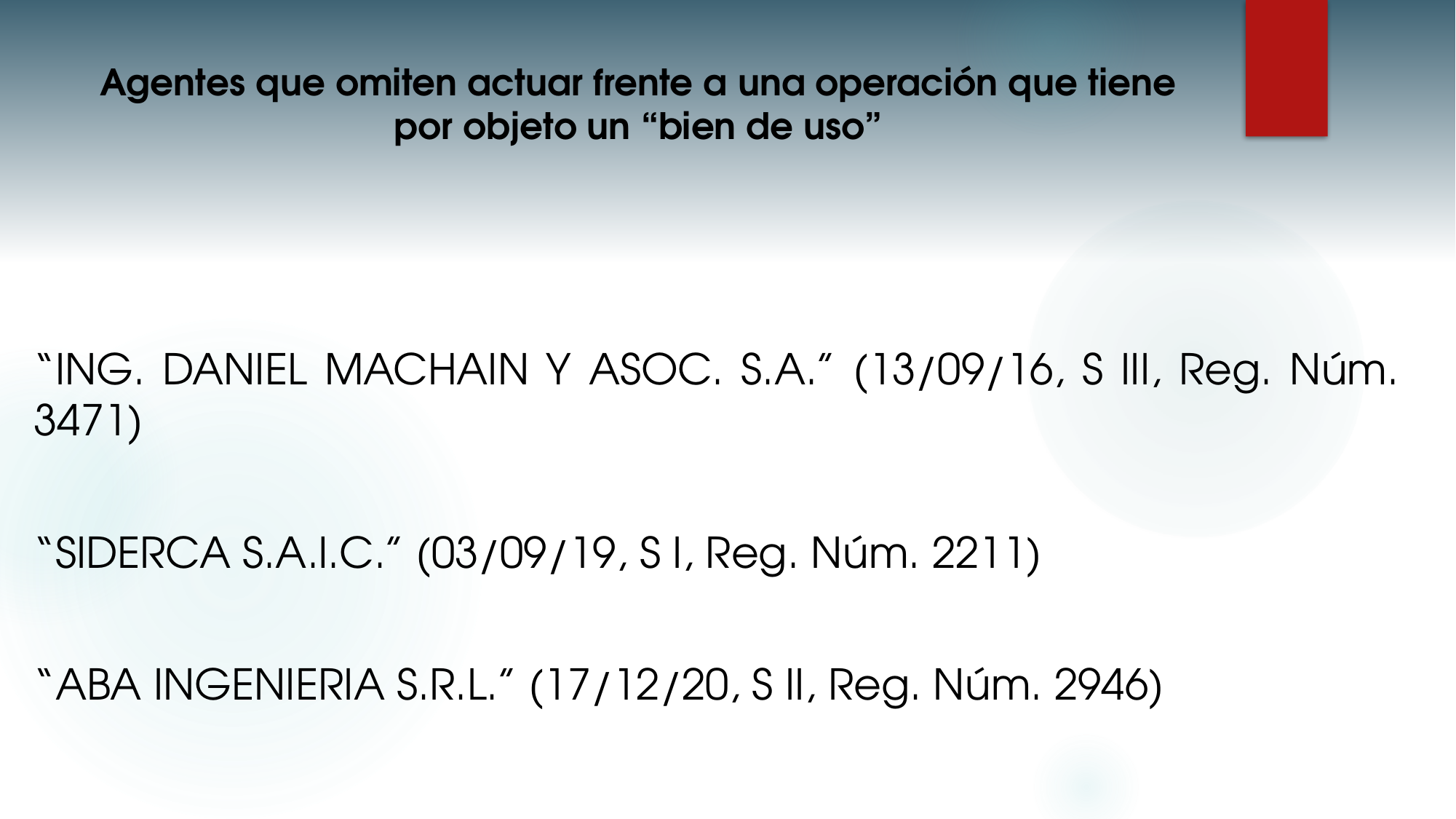

# Agentes que omiten actuar frente a una operación que tiene por objeto un “bien de uso”

“ING. DANIEL MACHAIN Y ASOC. S.A.” (13/09/16, S III, Reg. Núm. 3471)

“SIDERCA S.A.l.C.” (03/09/19, S I, Reg. Núm. 2211)

“ABA INGENIERIA S.R.L.” (17/12/20, S II, Reg. Núm. 2946)